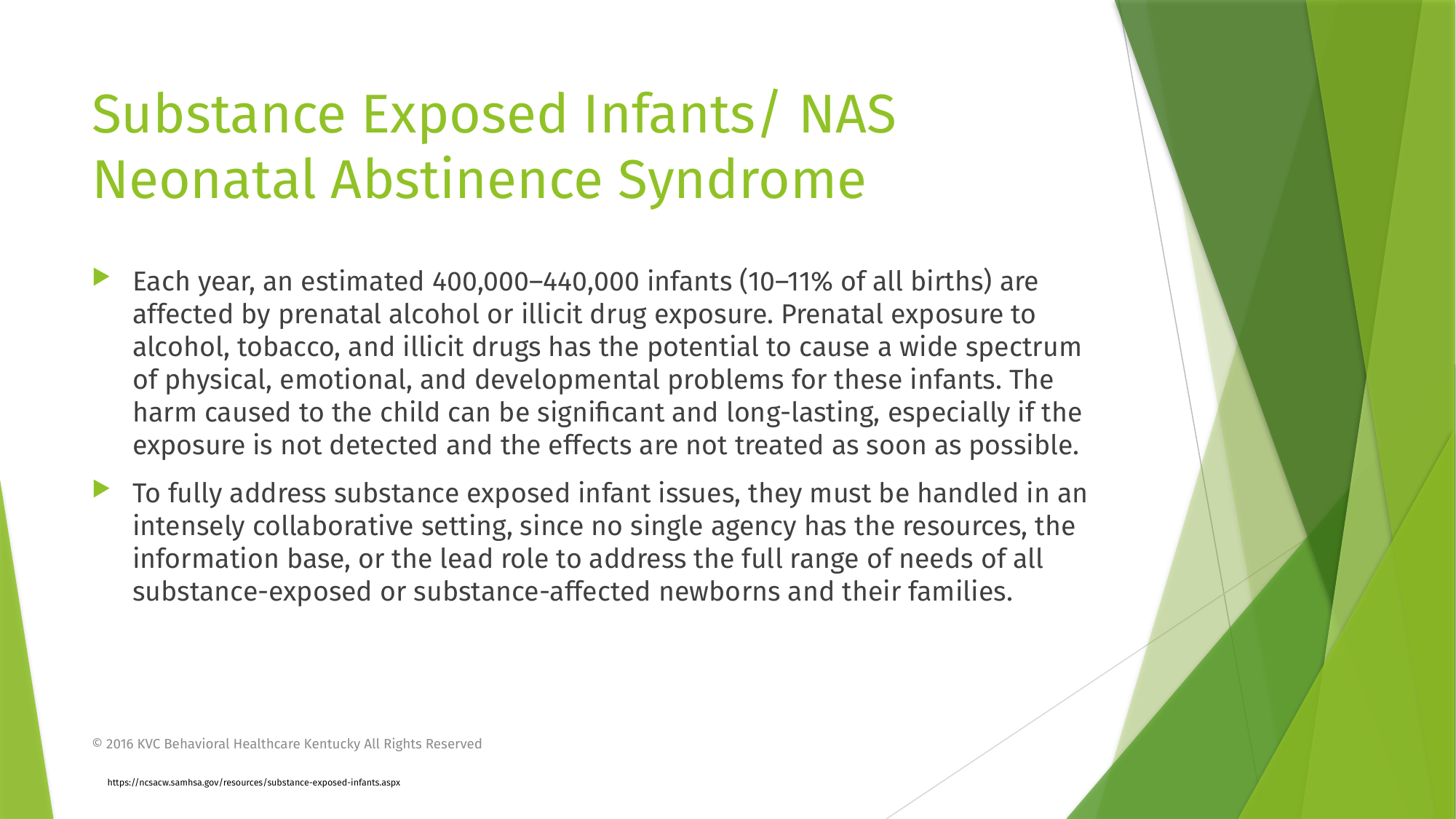

# Substance Exposed Infants/ NAS Neonatal Abstinence Syndrome
Each year, an estimated 400,000–440,000 infants (10–11% of all births) are affected by prenatal alcohol or illicit drug exposure. Prenatal exposure to alcohol, tobacco, and illicit drugs has the potential to cause a wide spectrum of physical, emotional, and developmental problems for these infants. The harm caused to the child can be significant and long-lasting, especially if the exposure is not detected and the effects are not treated as soon as possible.
To fully address substance exposed infant issues, they must be handled in an intensely collaborative setting, since no single agency has the resources, the information base, or the lead role to address the full range of needs of all substance-exposed or substance-affected newborns and their families.
© 2016 KVC Behavioral Healthcare Kentucky All Rights Reserved
https://ncsacw.samhsa.gov/resources/substance-exposed-infants.aspx